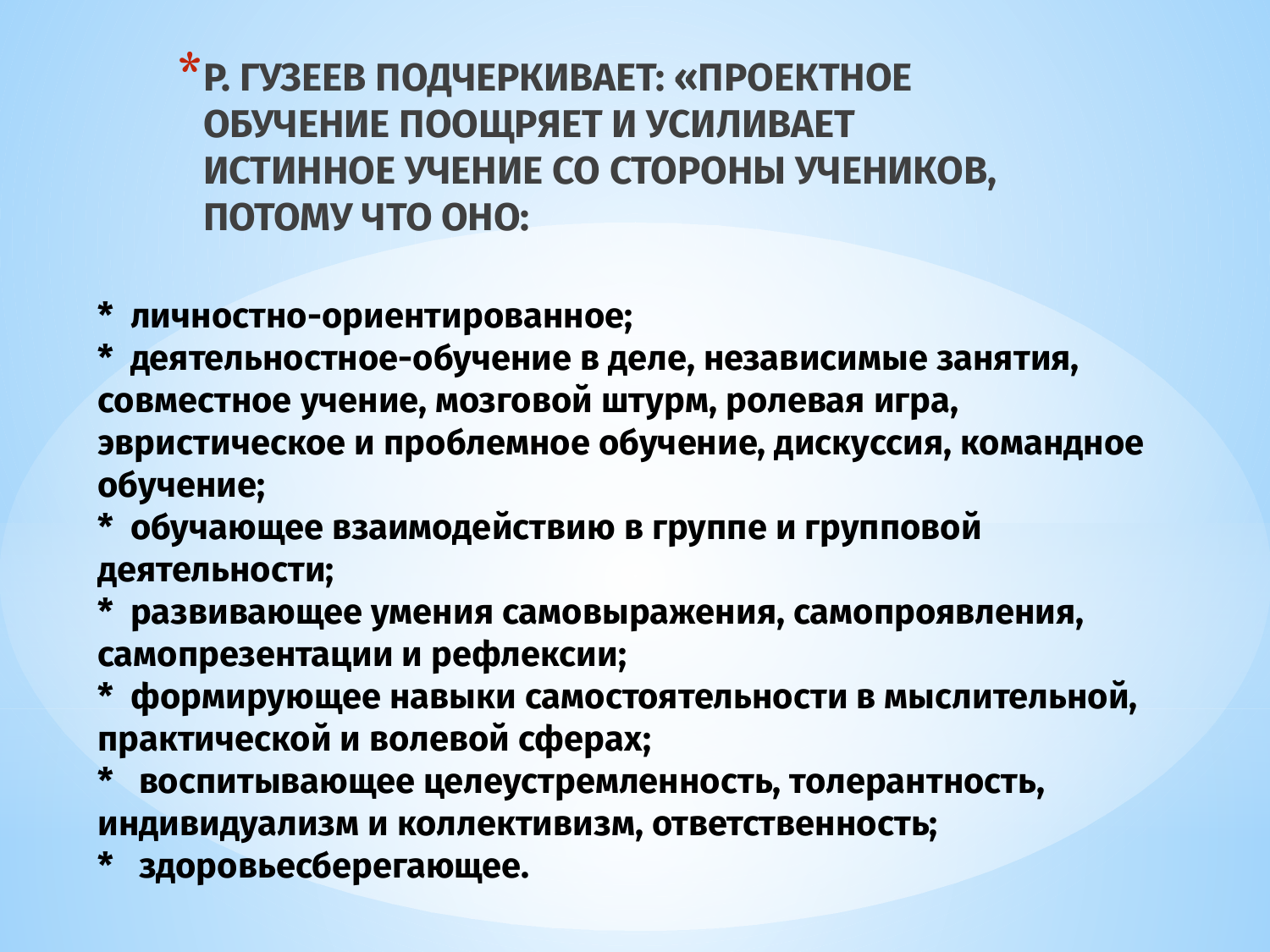

Р. ГУЗЕЕВ ПОДЧЕРКИВАЕТ: «ПРОЕКТНОЕ ОБУЧЕНИЕ ПООЩРЯЕТ И УСИЛИВАЕТ ИСТИННОЕ УЧЕНИЕ СО СТОРОНЫ УЧЕНИКОВ, ПОТОМУ ЧТО ОНО:
# *  личностно-ориентированное; *  деятельностное-обучение в деле, независимые занятия, совместное учение, мозговой штурм, ролевая игра, эвристическое и проблемное обучение, дискуссия, командное обучение; *  обучающее взаимодействию в группе и групповой деятельности; *  развивающее умения самовыражения, самопроявления, самопрезентации и рефлексии; *  формирующее навыки самостоятельности в мыслительной, практической и волевой сферах; *   воспитывающее целеустремленность, толерантность, индивидуализм и коллективизм, ответственность; *   здоровьесберегающее.